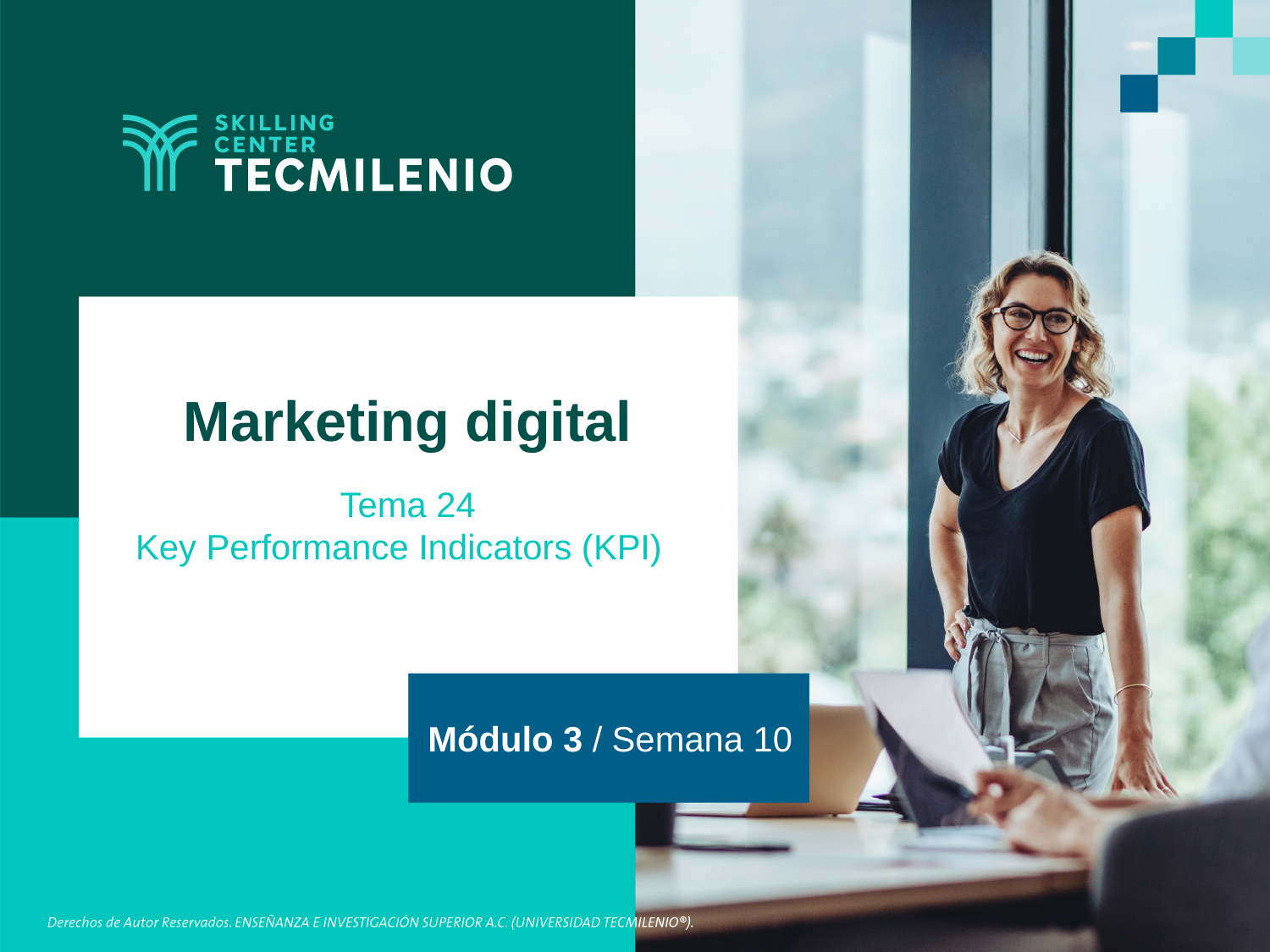

Marketing digital
Tema 24
Key Performance Indicators (KPI)s
Módulo 3 / Semana 10